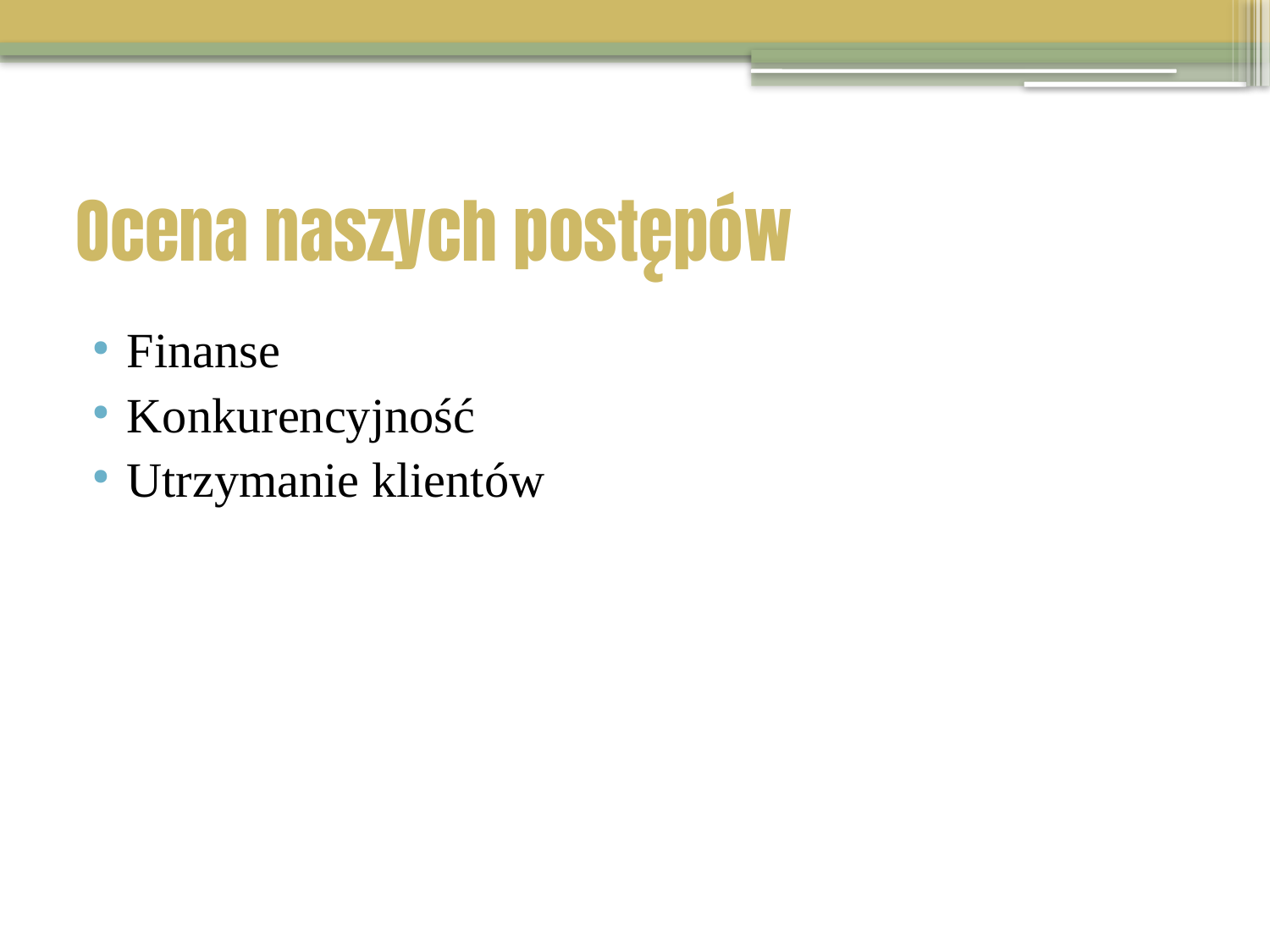

# Ocena naszych postępów
Finanse
Konkurencyjność
Utrzymanie klientów